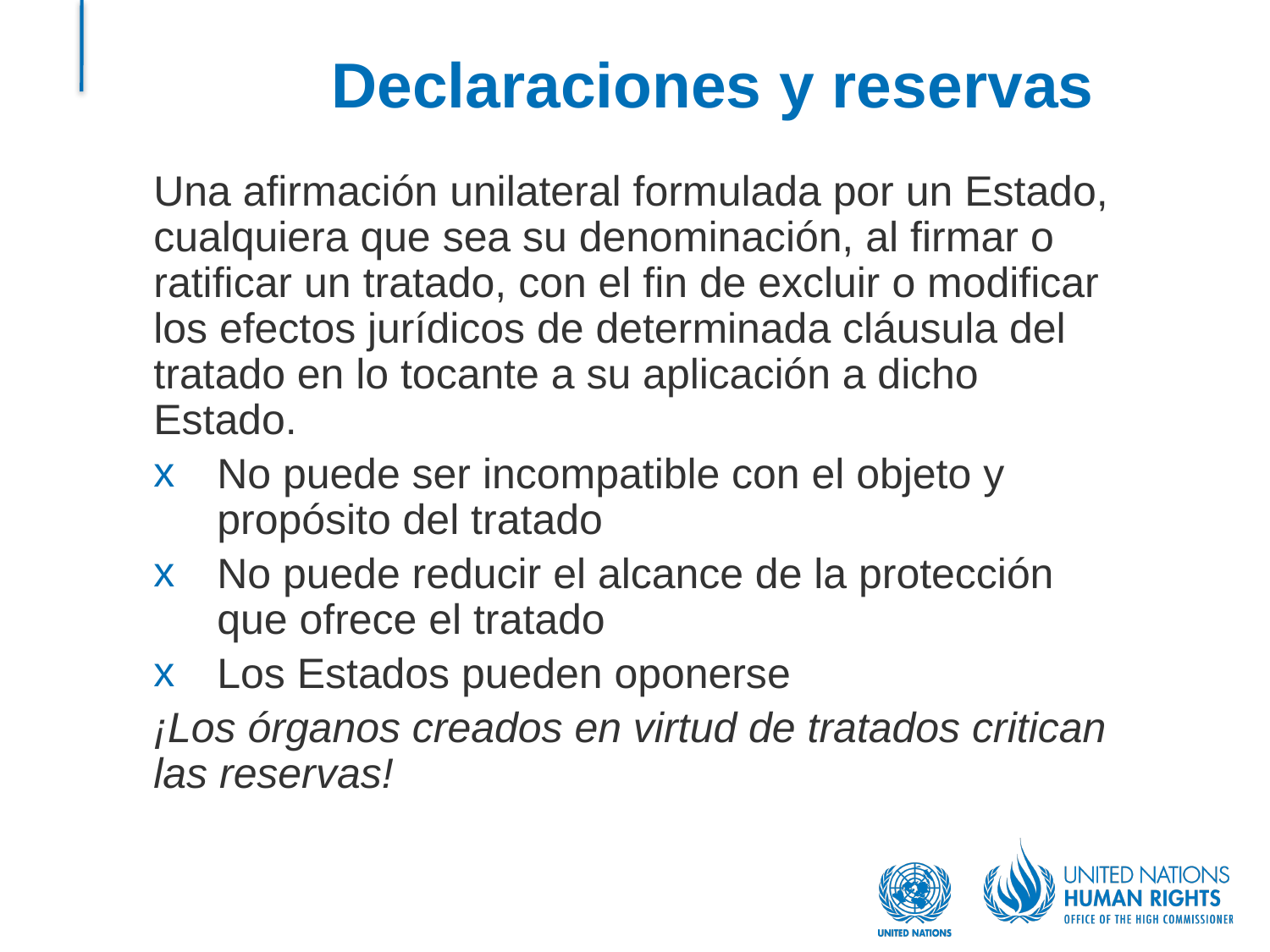

# Declaraciones y reservas
Una afirmación unilateral formulada por un Estado, cualquiera que sea su denominación, al firmar o ratificar un tratado, con el fin de excluir o modificar los efectos jurídicos de determinada cláusula del tratado en lo tocante a su aplicación a dicho Estado.
No puede ser incompatible con el objeto y propósito del tratado
No puede reducir el alcance de la protección que ofrece el tratado
Los Estados pueden oponerse
¡Los órganos creados en virtud de tratados critican las reservas!